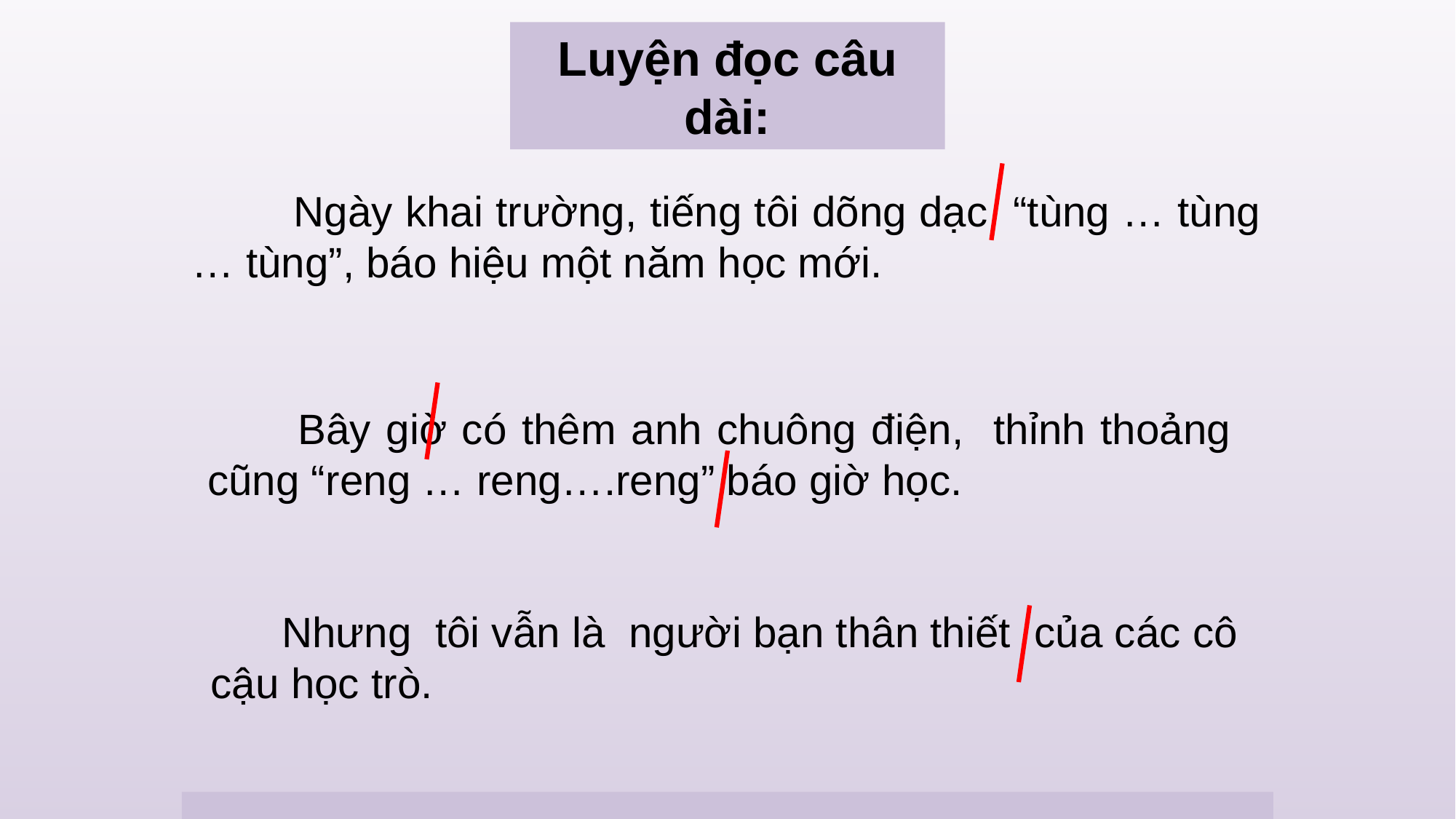

Luyện đọc câu dài:
        Ngày khai trường, tiếng tôi dõng dạc  “tùng … tùng … tùng”, báo hiệu một năm học mới.
      Bây giờ có thêm anh chuông điện,  thỉnh thoảng cũng “reng … reng….reng” báo giờ học.
      Nhưng  tôi vẫn là  người bạn thân thiết  của các cô cậu học trò.